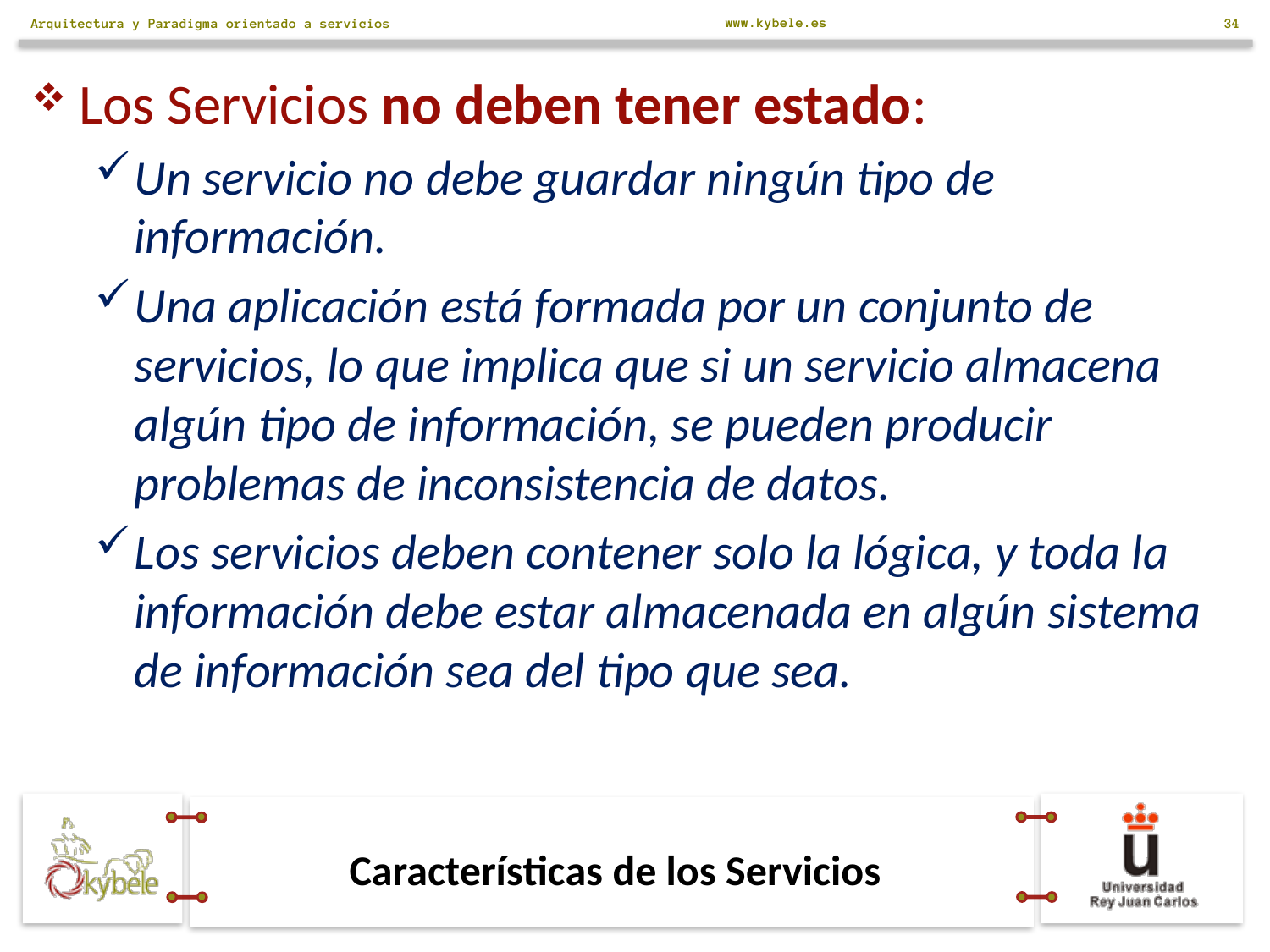

Arquitectura y Paradigma orientado a servicios
34
Los Servicios no deben tener estado:
Un servicio no debe guardar ningún tipo de información.
Una aplicación está formada por un conjunto de servicios, lo que implica que si un servicio almacena algún tipo de información, se pueden producir problemas de inconsistencia de datos.
Los servicios deben contener solo la lógica, y toda la información debe estar almacenada en algún sistema de información sea del tipo que sea.
# Características de los Servicios